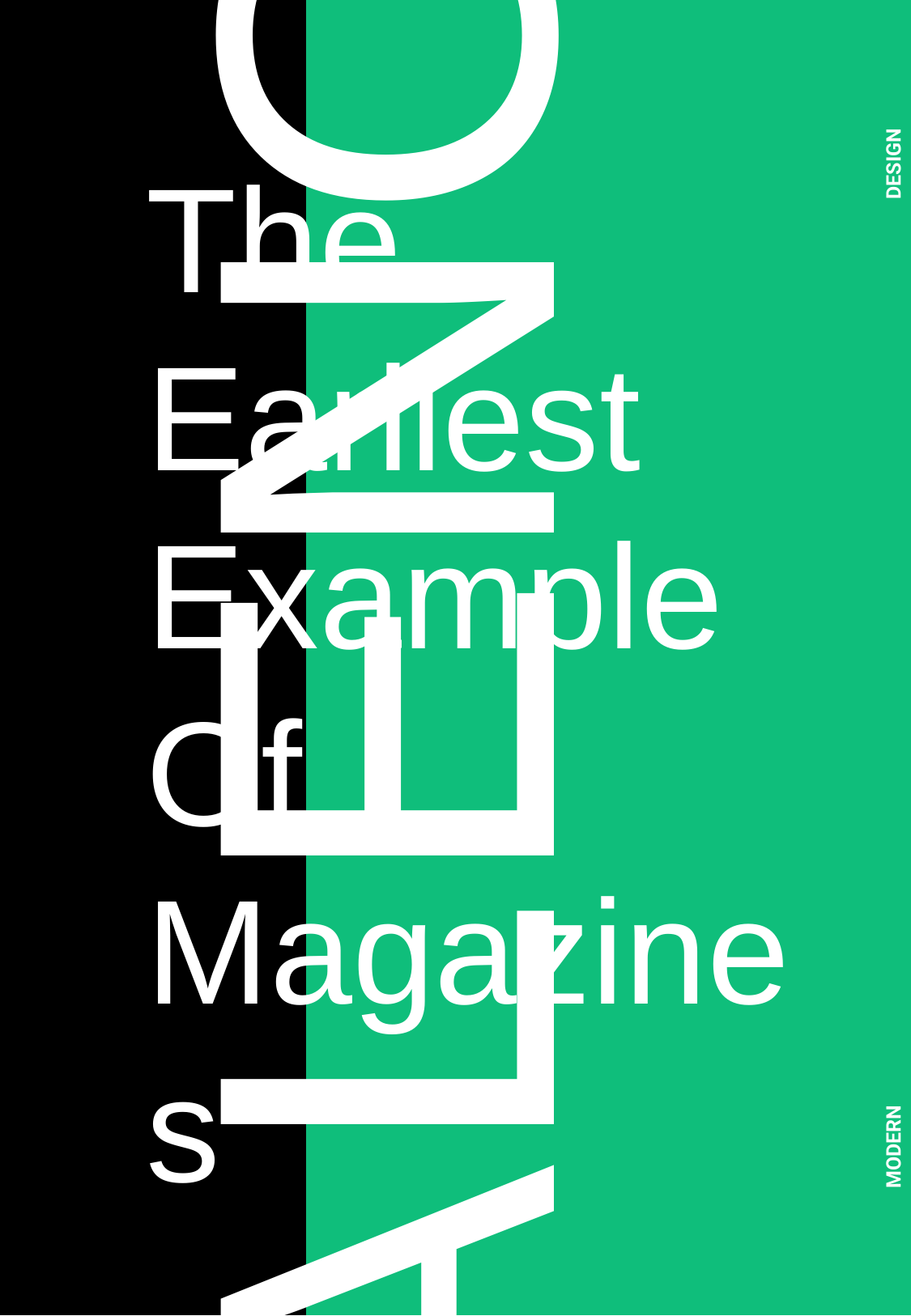

DESIGN
The Earliest Example Of Magazines

ALENO
MODERN